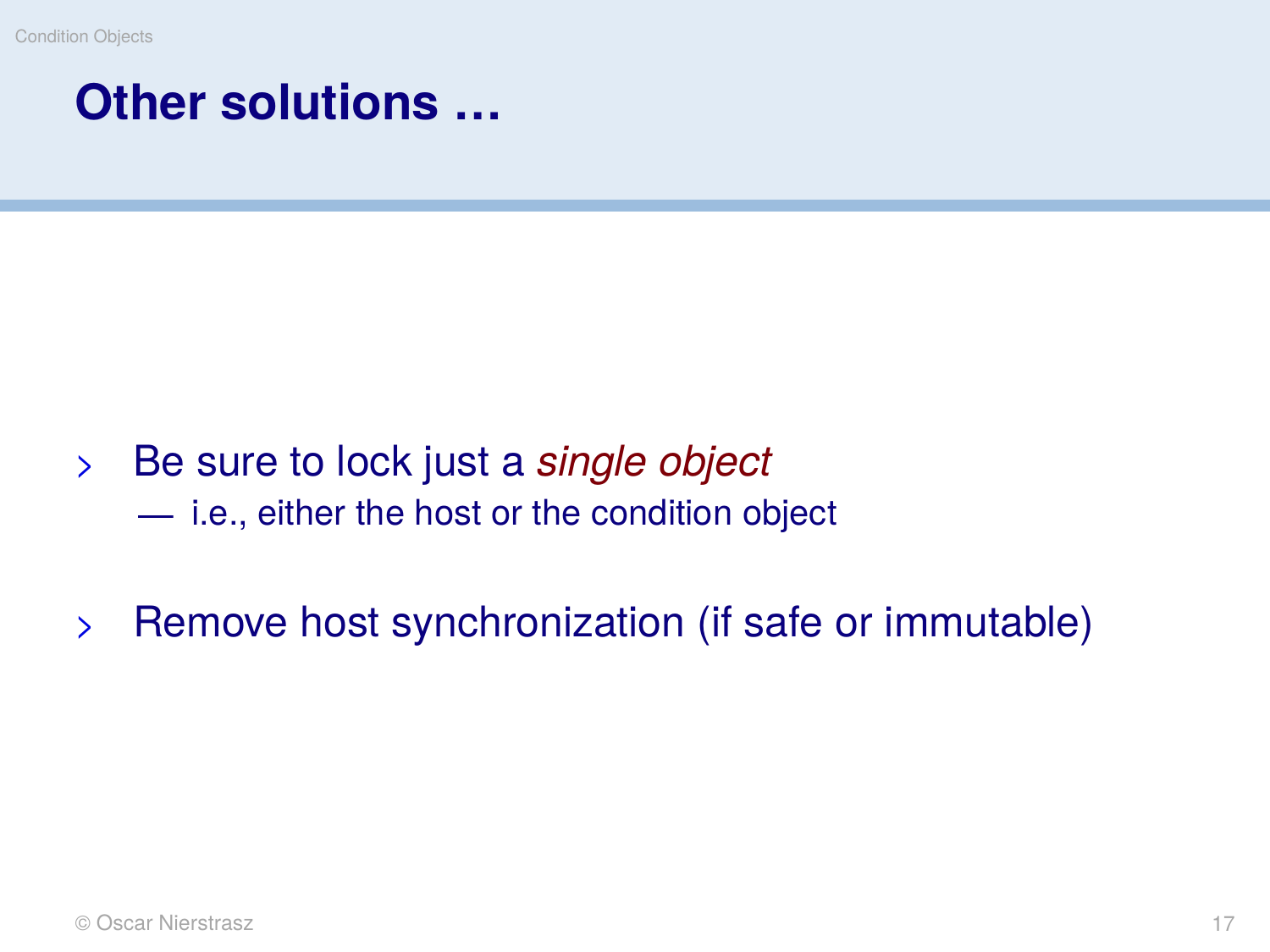

Condition Objects
# Other solutions …
Be sure to lock just a single object
i.e., either the host or the condition object

Remove host synchronization (if safe or immutable)
© Oscar Nierstrasz
17